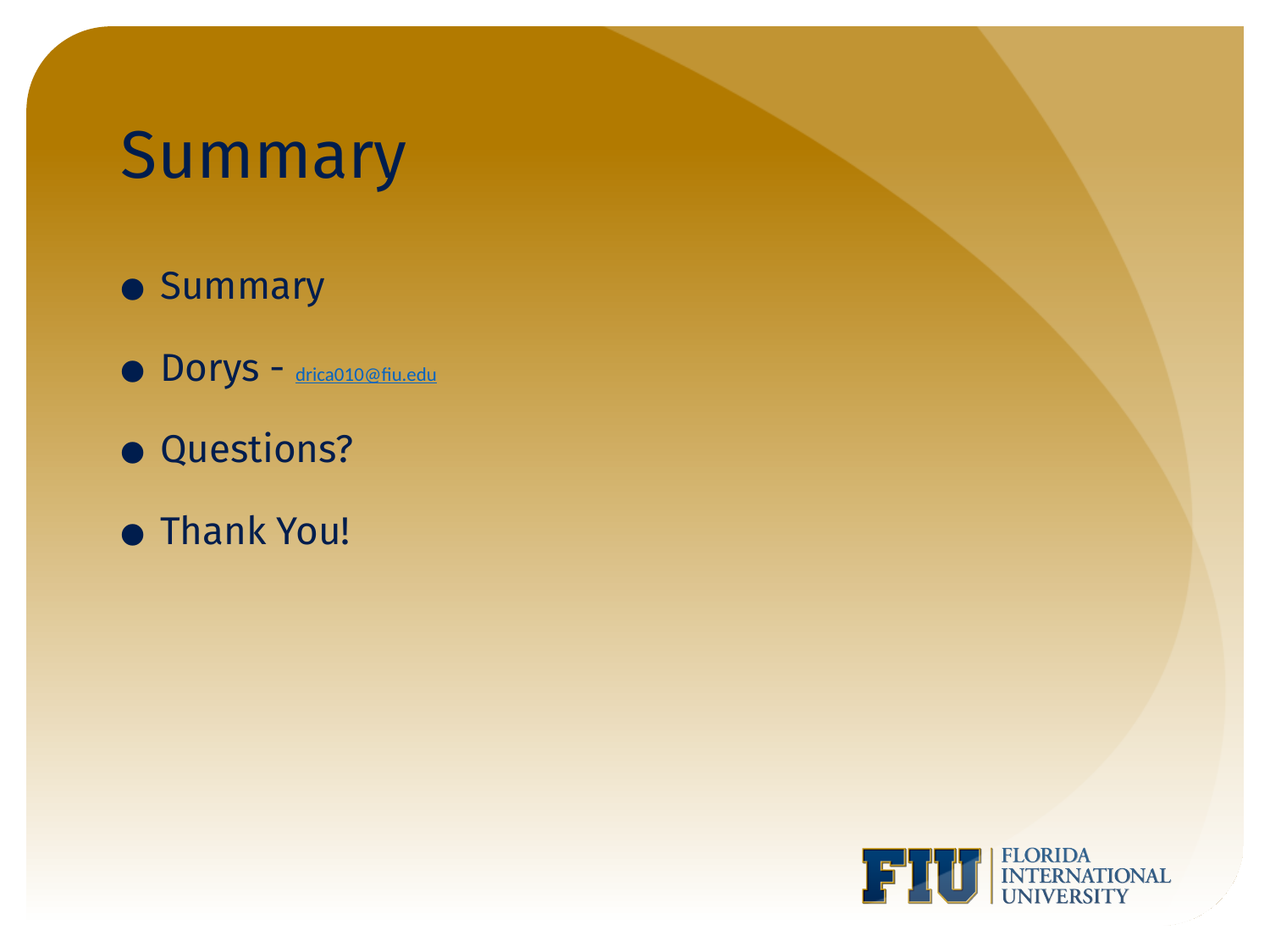

# Summary
Summary
Dorys - drica010@fiu.edu
Questions?
Thank You!